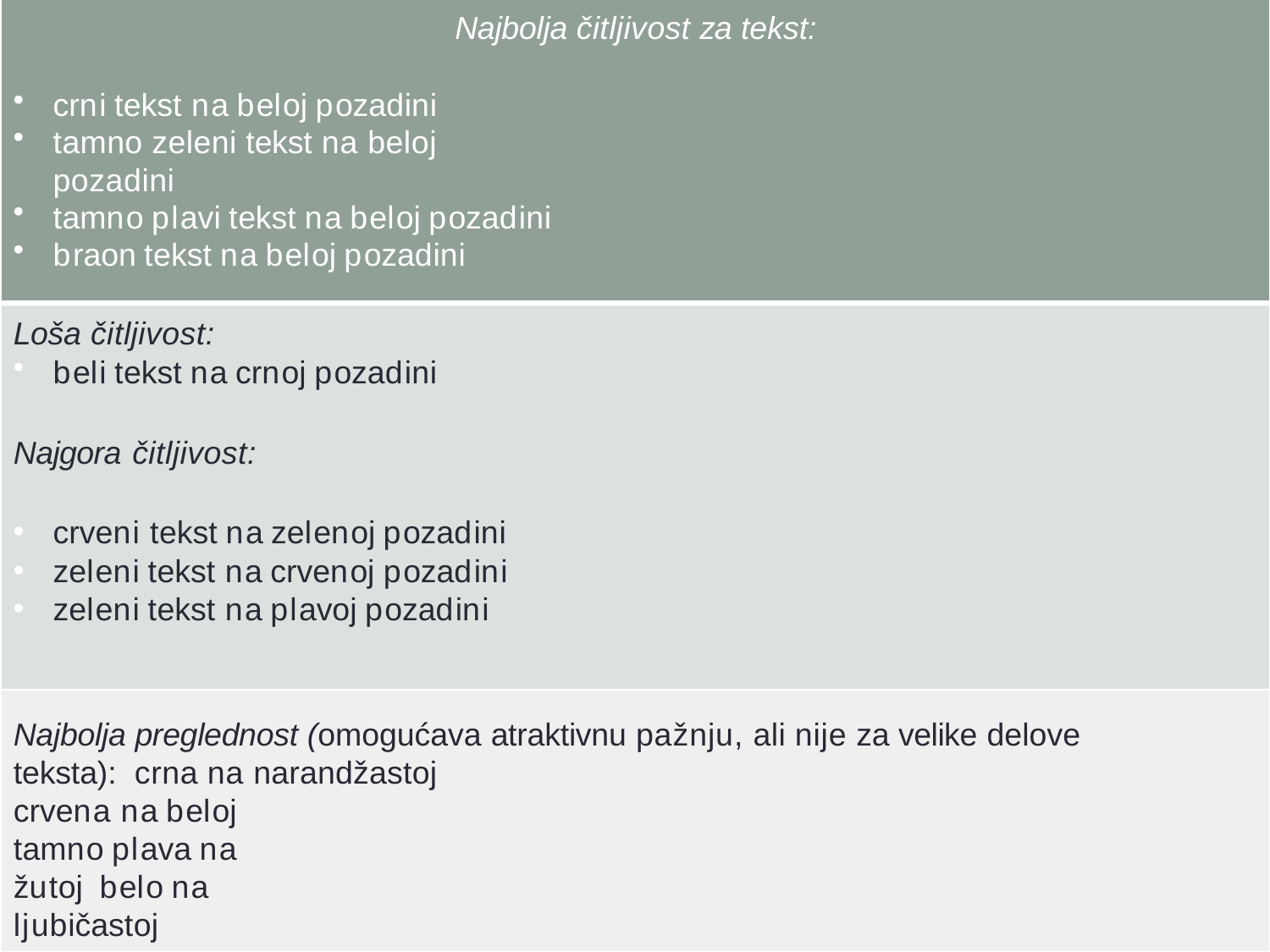

# Najbolja čitljivost za tekst:
crni tekst na beloj pozadini
tamno zeleni tekst na beloj pozadini
tamno plavi tekst na beloj pozadini
braon tekst na beloj pozadini
Loša čitljivost:
beli tekst na crnoj pozadini

Najgora čitljivost:

crveni tekst na zelenoj pozadini
zeleni tekst na crvenoj pozadini
zeleni tekst na plavoj pozadini

Najbolja preglednost (omogućava atraktivnu pažnju, ali nije za velike delove teksta):  crna na narandžastoj
crvena na beloj  tamno plava na žutoj  belo na ljubičastoj